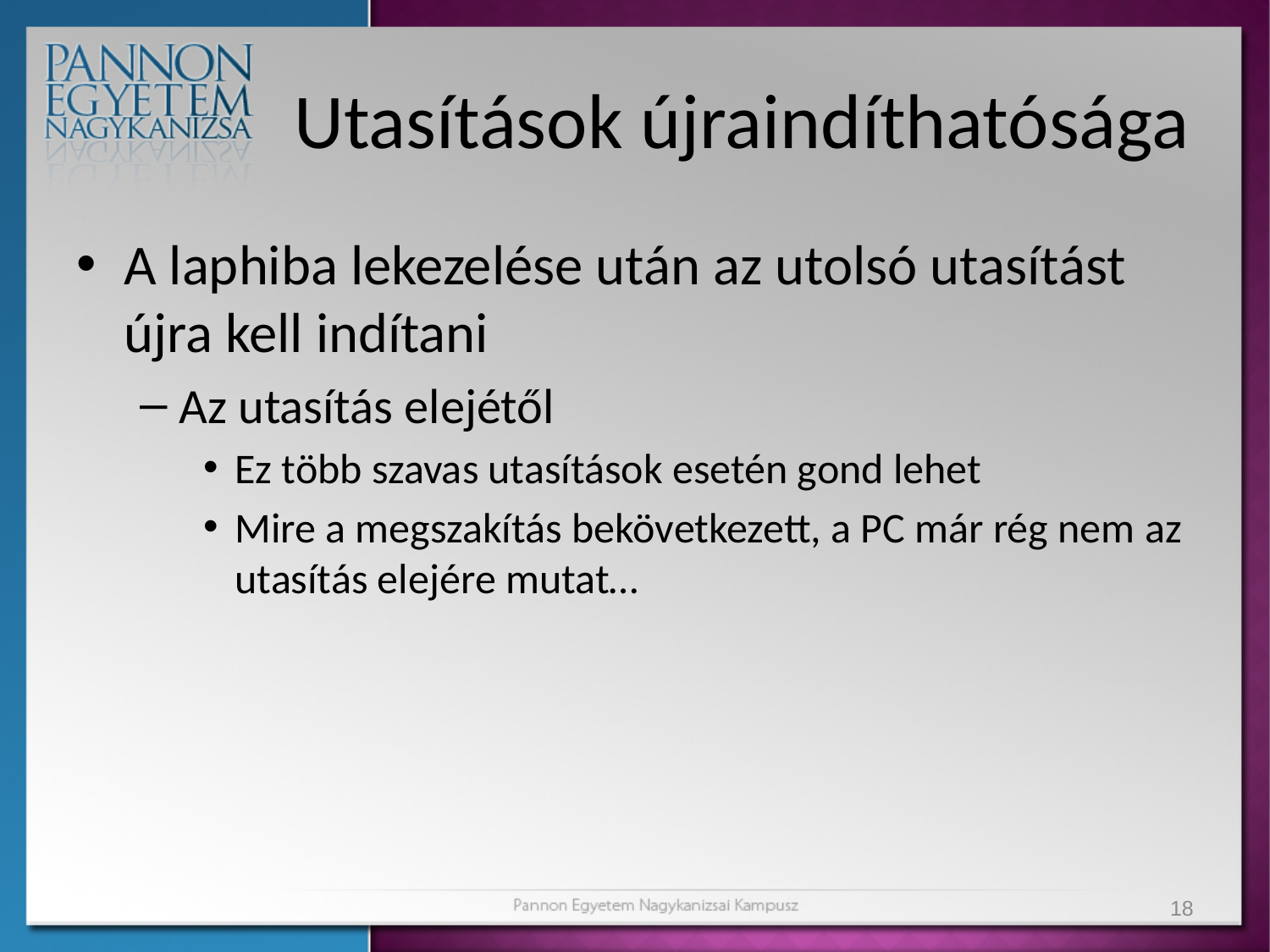

# Utasítások újraindíthatósága
A laphiba lekezelése után az utolsó utasítást újra kell indítani
Az utasítás elejétől
Ez több szavas utasítások esetén gond lehet
Mire a megszakítás bekövetkezett, a PC már rég nem az utasítás elejére mutat…

18